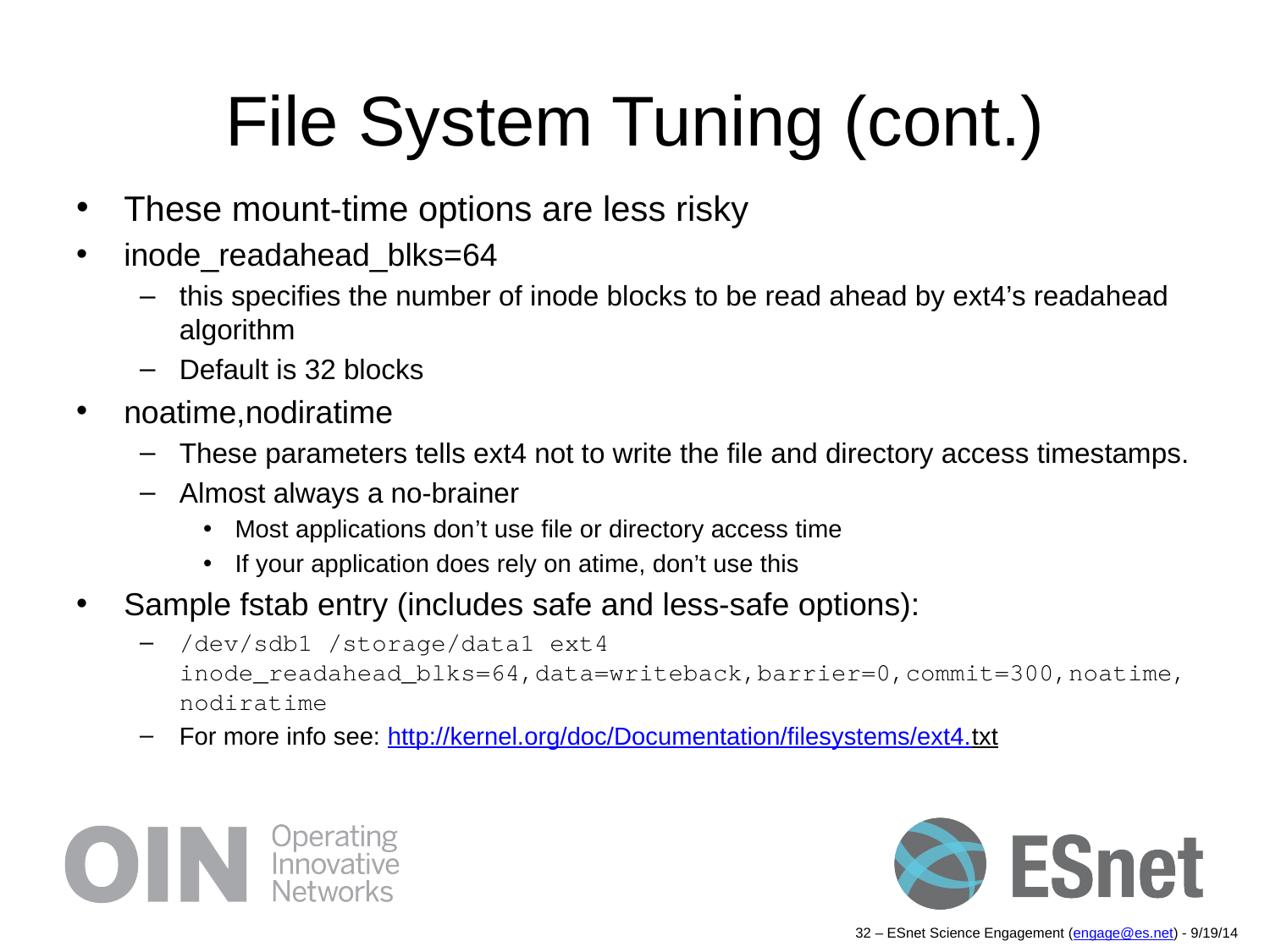

# File System Tuning (cont.)
These mount-time options are less risky
inode_readahead_blks=64
this specifies the number of inode blocks to be read ahead by ext4’s readahead algorithm
Default is 32 blocks
noatime,nodiratime
These parameters tells ext4 not to write the file and directory access timestamps.
Almost always a no-brainer
Most applications don’t use file or directory access time
If your application does rely on atime, don’t use this
Sample fstab entry (includes safe and less-safe options):
/dev/sdb1 /storage/data1 ext4 inode_readahead_blks=64,data=writeback,barrier=0,commit=300,noatime,nodiratime
For more info see: http://kernel.org/doc/Documentation/filesystems/ext4.txt
32 – ESnet Science Engagement (engage@es.net) - 9/19/14